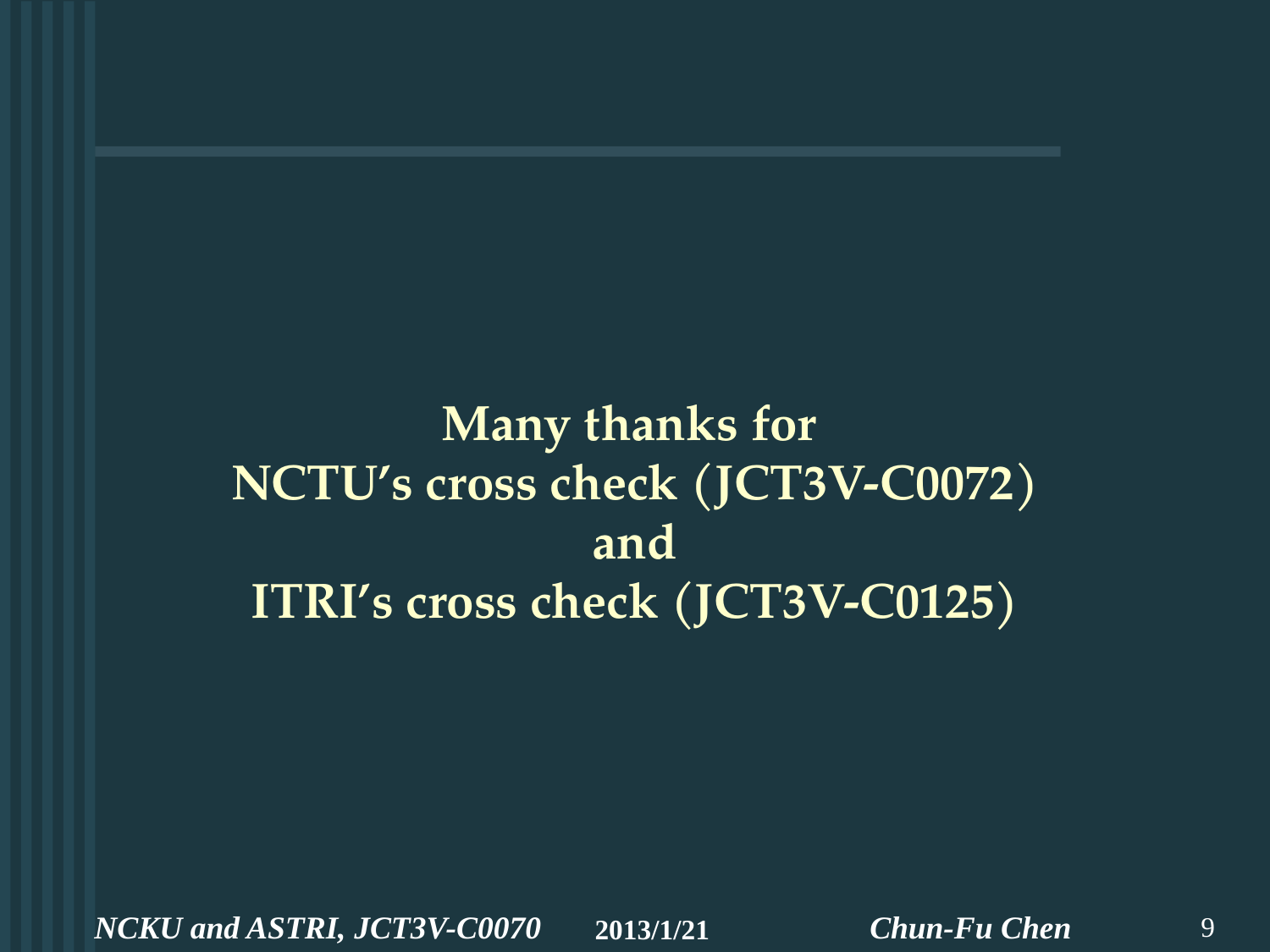

# Many thanks for NCTU’s cross check (JCT3V-C0072) and ITRI’s cross check (JCT3V-C0125)

9
2013/1/21